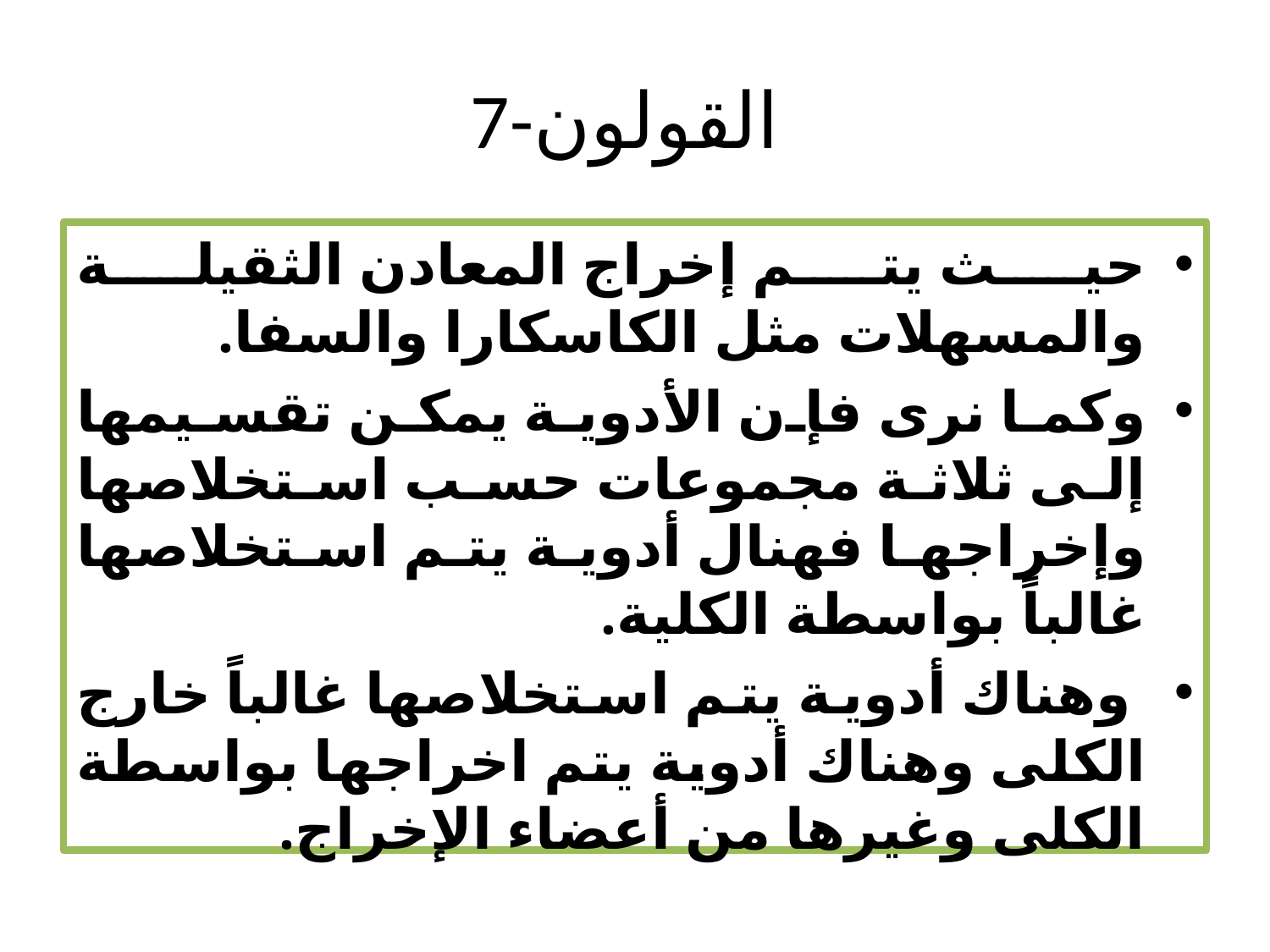

# 7-القولون
حيث يتم إخراج المعادن الثقيلة والمسهلات مثل الكاسكارا والسفا.
وكما نرى فإن الأدوية يمكن تقسيمها إلى ثلاثة مجموعات حسب استخلاصها وإخراجها فهنال أدوية يتم استخلاصها غالباً بواسطة الكلية.
 وهناك أدوية يتم استخلاصها غالباً خارج الكلى وهناك أدوية يتم اخراجها بواسطة الكلى وغيرها من أعضاء الإخراج.